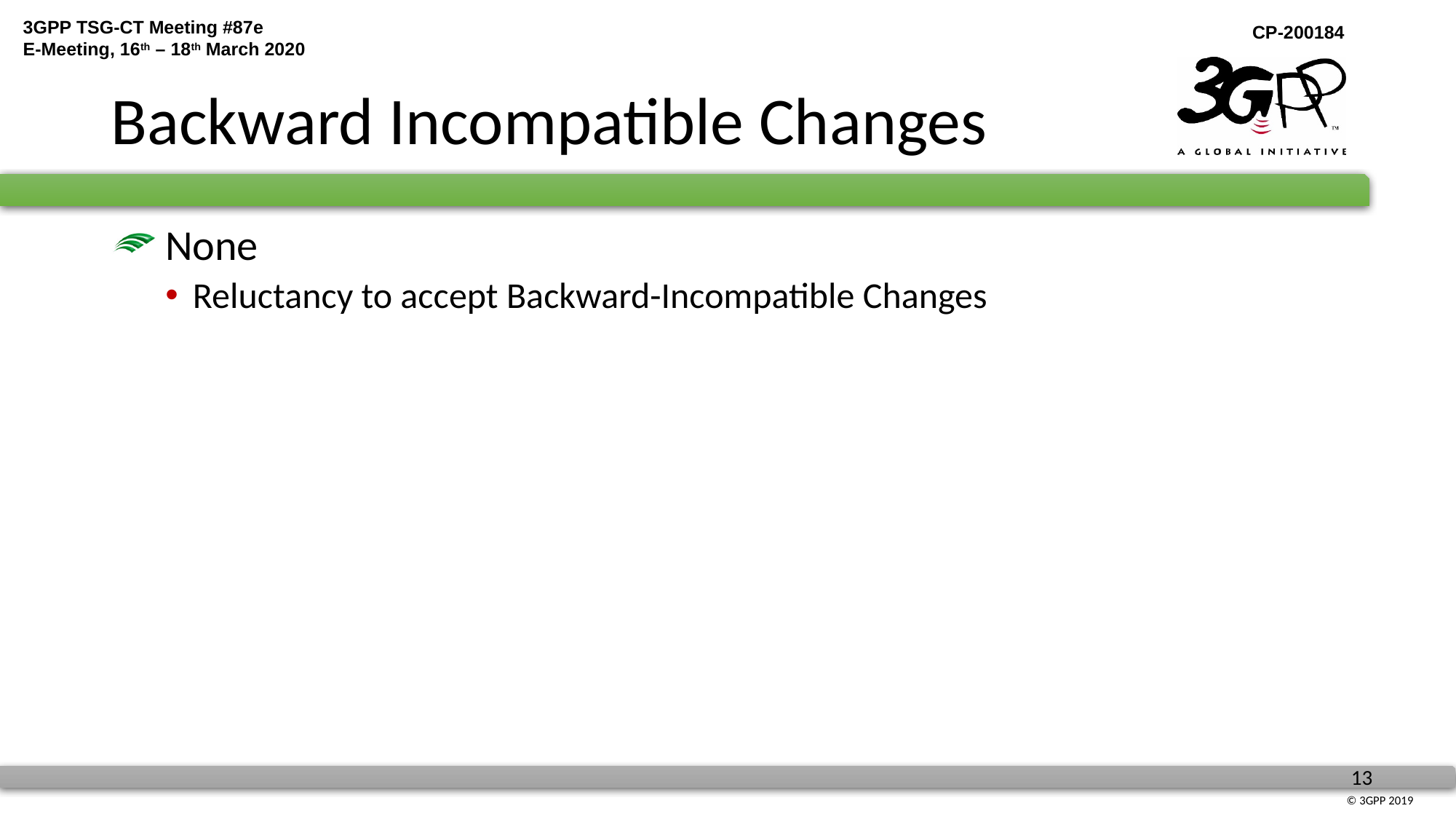

# Backward Incompatible Changes
 None
Reluctancy to accept Backward-Incompatible Changes